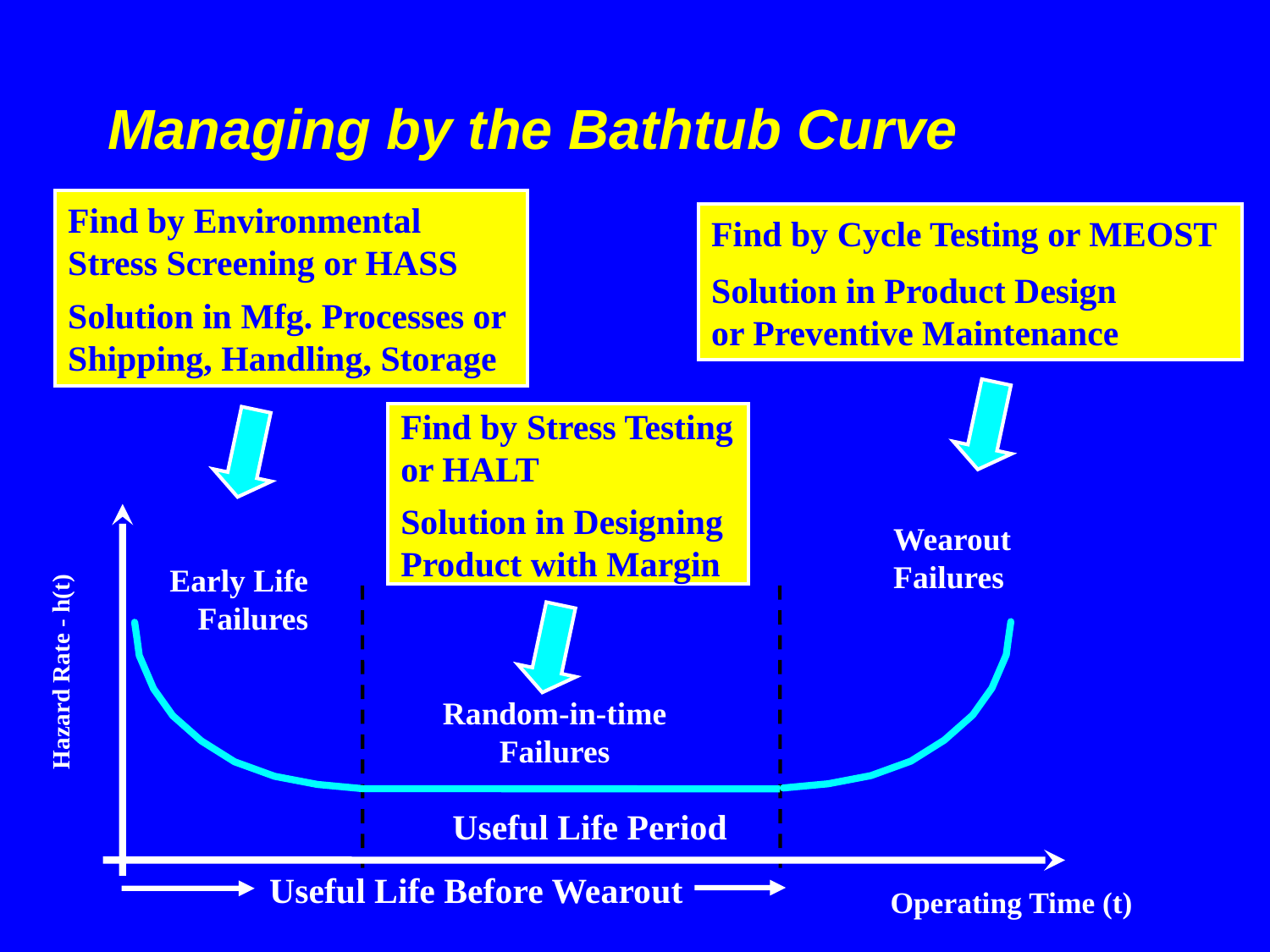

# Managing by the Bathtub Curve
Find by Environmental
Stress Screening or HASS
Solution in Mfg. Processes or
Shipping, Handling, Storage
Find by Cycle Testing or MEOST
Solution in Product Design
or Preventive Maintenance
      Feedback

Find by Stress Testing
or HALT
Solution in Designing
Product with Margin

Wearout
Failures
Early Life
Failures

Hazard Rate - h(t)
Random-in-time
Failures

Useful Life Period

Useful Life Before Wearout
Operating Time (t)